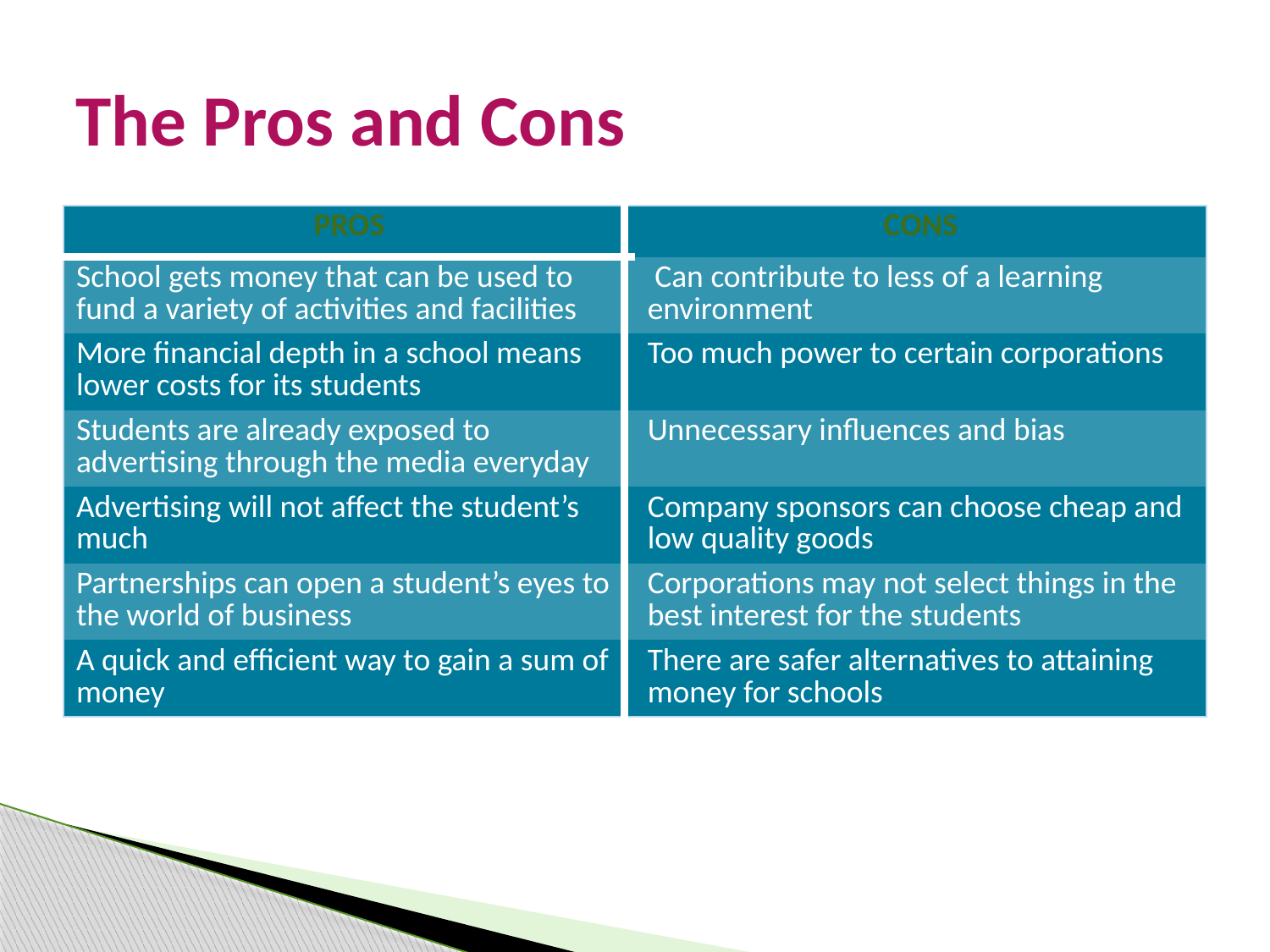

# The Pros and Cons
| PROS | CONS |
| --- | --- |
| School gets money that can be used to fund a variety of activities and facilities | Can contribute to less of a learning environment |
| More financial depth in a school means lower costs for its students | Too much power to certain corporations |
| Students are already exposed to advertising through the media everyday | Unnecessary influences and bias |
| Advertising will not affect the student’s much | Company sponsors can choose cheap and low quality goods |
| Partnerships can open a student’s eyes to the world of business | Corporations may not select things in the best interest for the students |
| A quick and efficient way to gain a sum of money | There are safer alternatives to attaining money for schools |